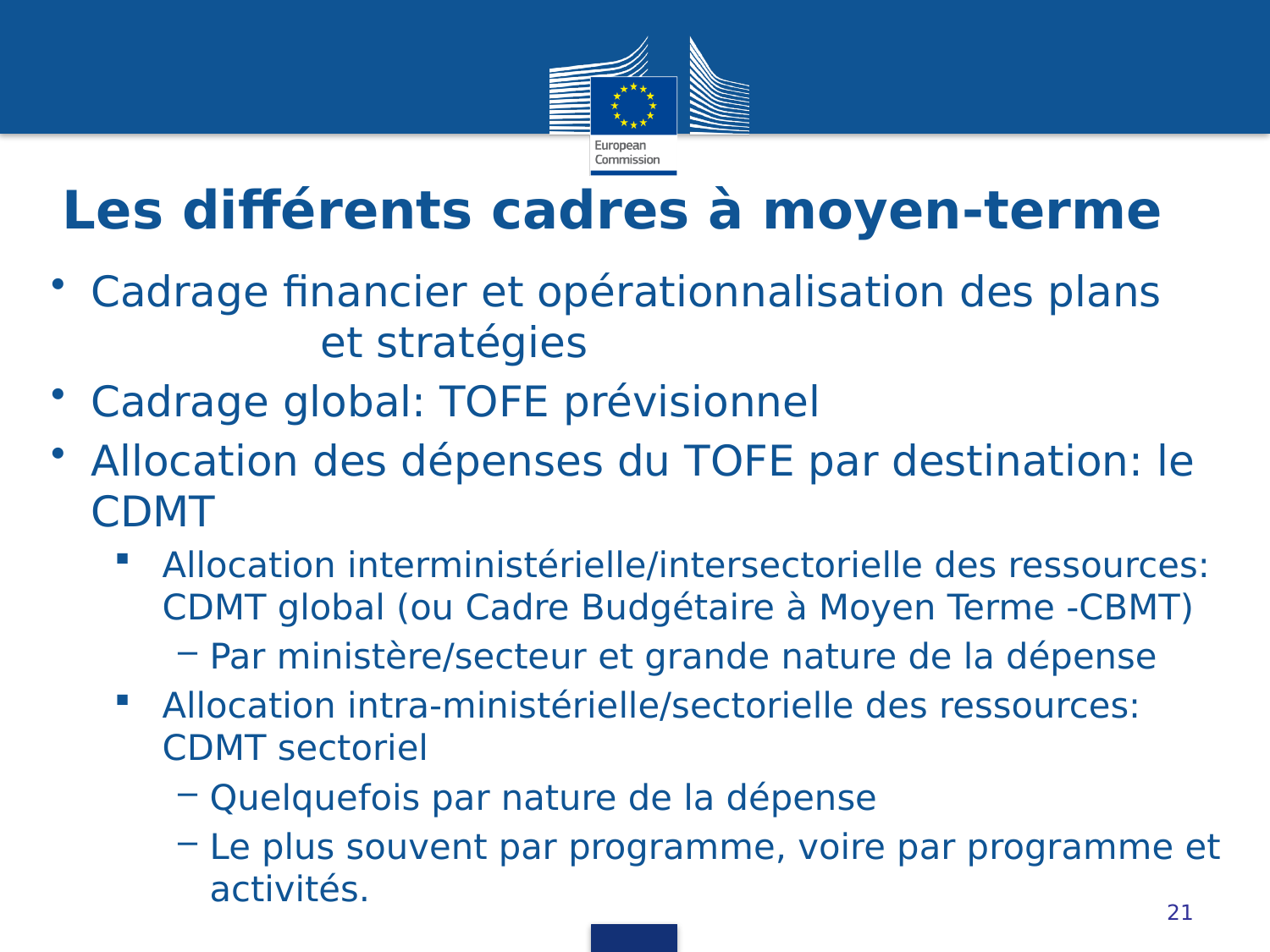

Les différents cadres à moyen-terme
Cadrage financier et opérationnalisation des plans                       et stratégies
Cadrage global: TOFE prévisionnel
Allocation des dépenses du TOFE par destination: le CDMT
Allocation interministérielle/intersectorielle des ressources: CDMT global (ou Cadre Budgétaire à Moyen Terme -CBMT)
Par ministère/secteur et grande nature de la dépense
Allocation intra-ministérielle/sectorielle des ressources: CDMT sectoriel
Quelquefois par nature de la dépense
Le plus souvent par programme, voire par programme et activités.
21